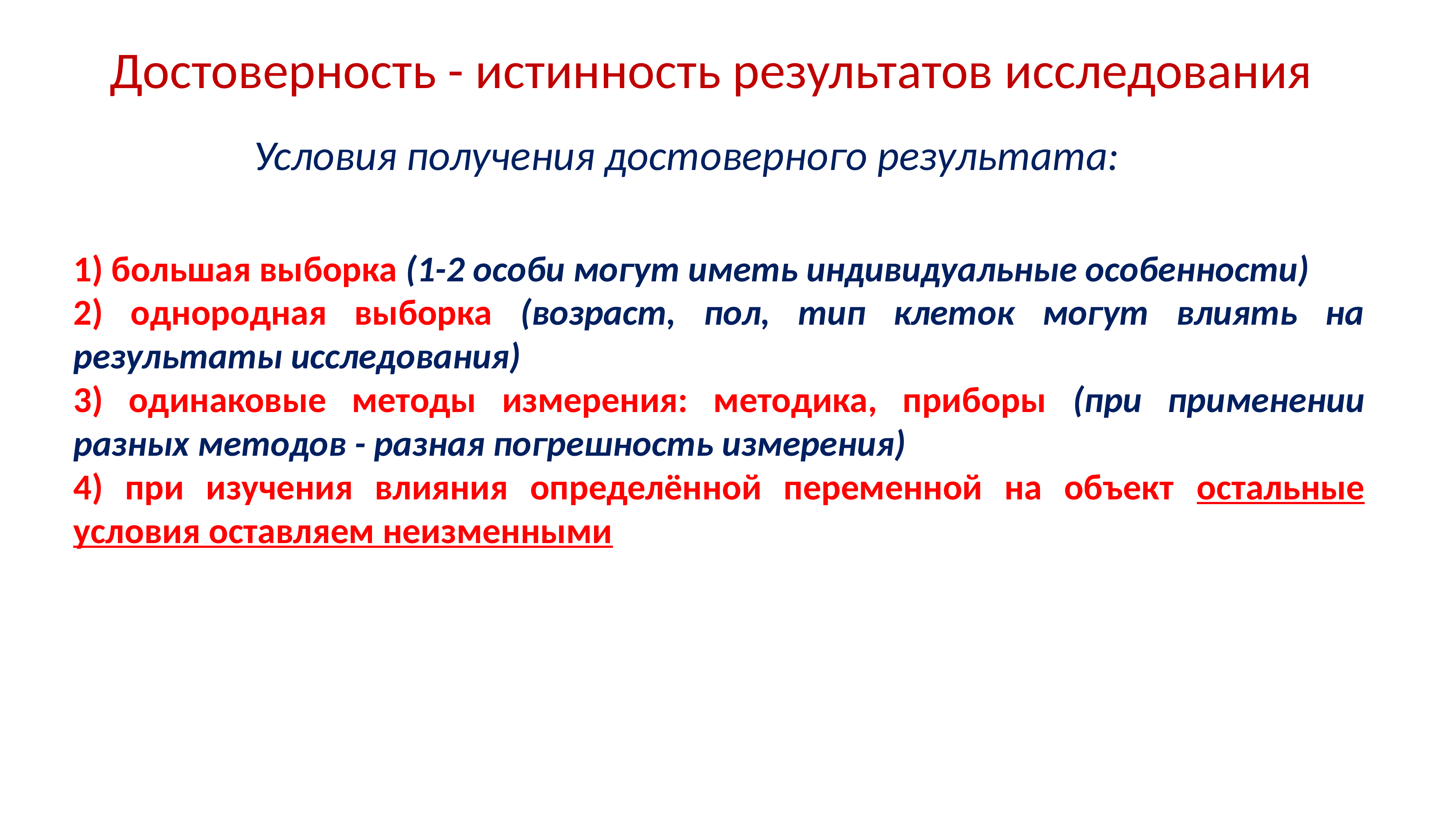

# Достоверность - истинность результатов исследования
Условия получения достоверного результата:
1) большая выборка (1-2 особи могут иметь индивидуальные особенности)
2) однородная выборка (возраст, пол, тип клеток могут влиять на результаты исследования)
3) одинаковые методы измерения: методика, приборы (при применении разных методов - разная погрешность измерения)
4) при изучения влияния определённой переменной на объект остальные условия оставляем неизменными